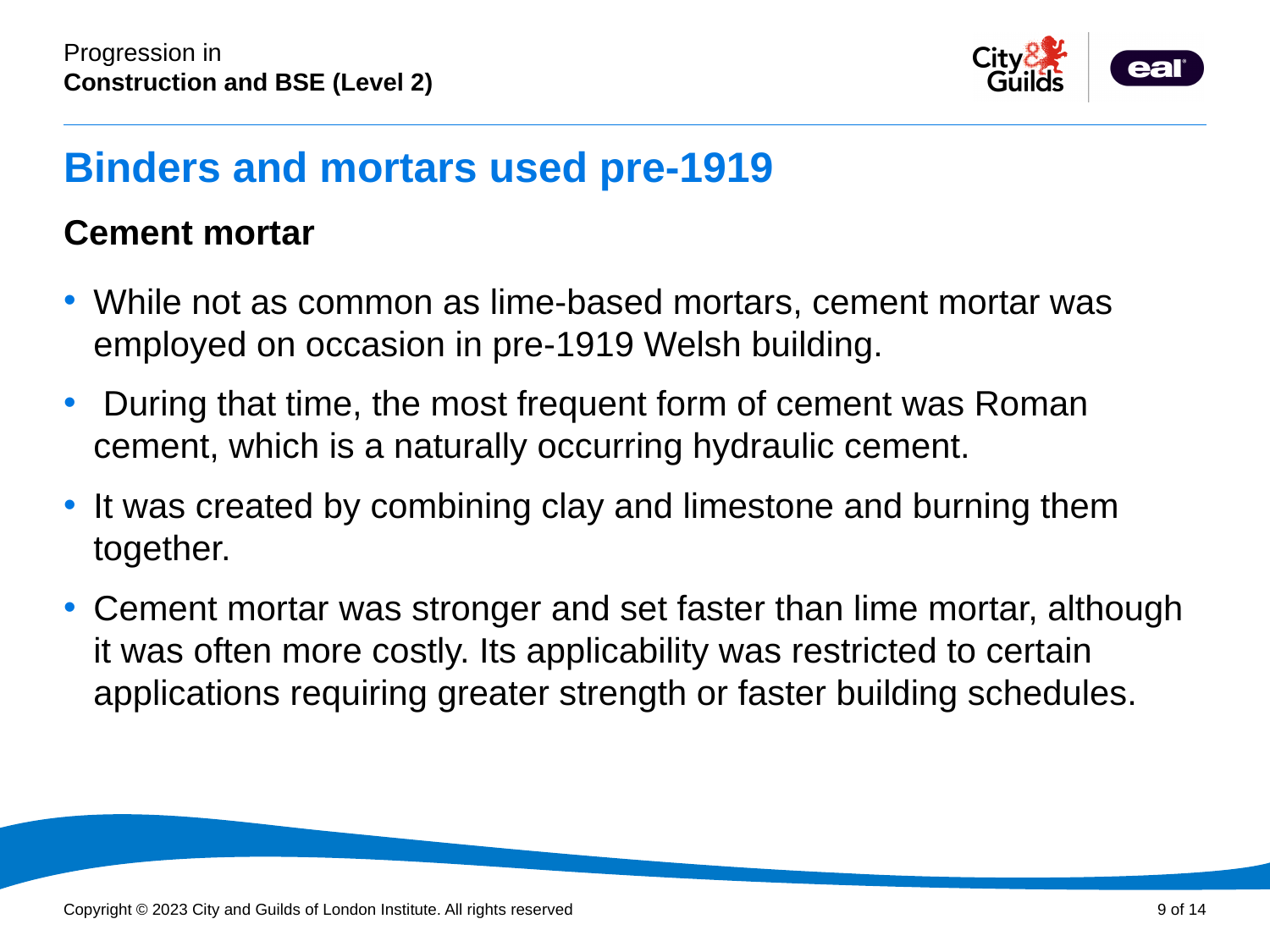

Binders and mortars used pre-1919
Cement mortar
While not as common as lime-based mortars, cement mortar was employed on occasion in pre-1919 Welsh building.
 During that time, the most frequent form of cement was Roman cement, which is a naturally occurring hydraulic cement.
It was created by combining clay and limestone and burning them together.
Cement mortar was stronger and set faster than lime mortar, although it was often more costly. Its applicability was restricted to certain applications requiring greater strength or faster building schedules.